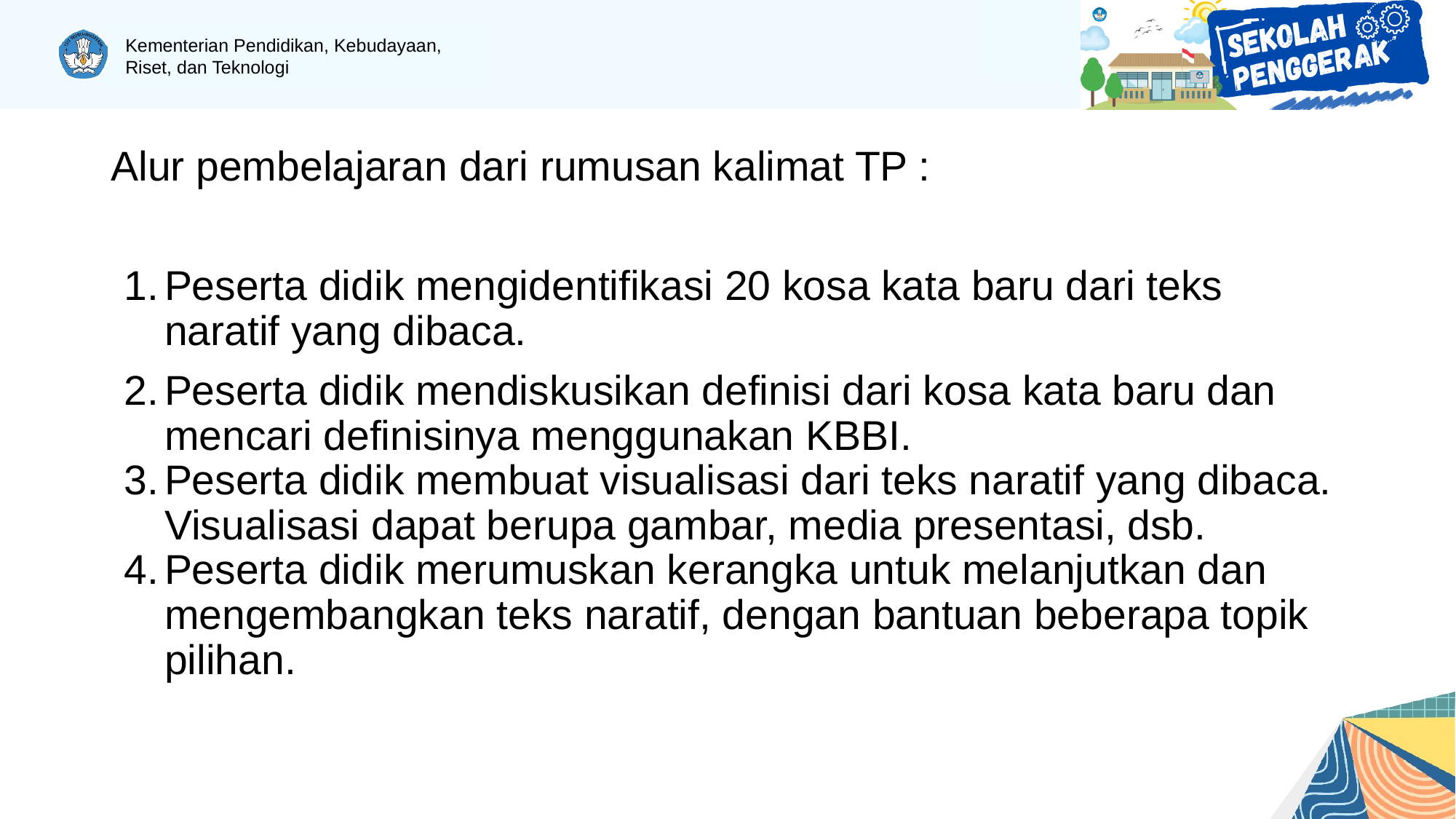

Alur pembelajaran dari rumusan kalimat TP :

Peserta didik mengidentifikasi 20 kosa kata baru dari teks naratif yang dibaca.
Peserta didik mendiskusikan definisi dari kosa kata baru dan mencari definisinya menggunakan KBBI.
Peserta didik membuat visualisasi dari teks naratif yang dibaca. Visualisasi dapat berupa gambar, media presentasi, dsb.
Peserta didik merumuskan kerangka untuk melanjutkan dan mengembangkan teks naratif, dengan bantuan beberapa topik pilihan.